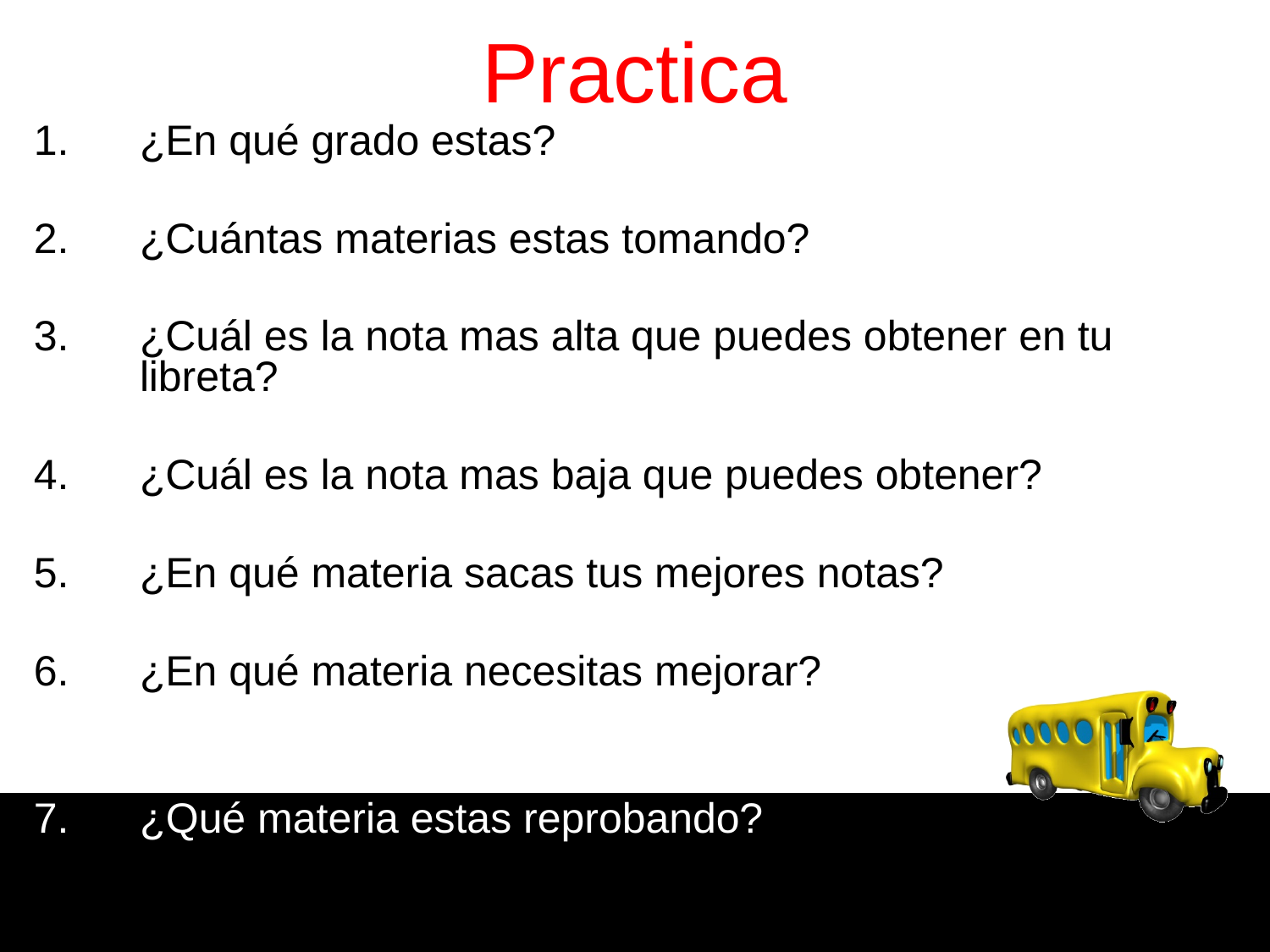

# Practica
¿En qué grado estas?

¿Cuántas materias estas tomando?

¿Cuál es la nota mas alta que puedes obtener en tu libreta?

¿Cuál es la nota mas baja que puedes obtener?

¿En qué materia sacas tus mejores notas?

¿En qué materia necesitas mejorar?

7.      ¿Qué materia estas reprobando?